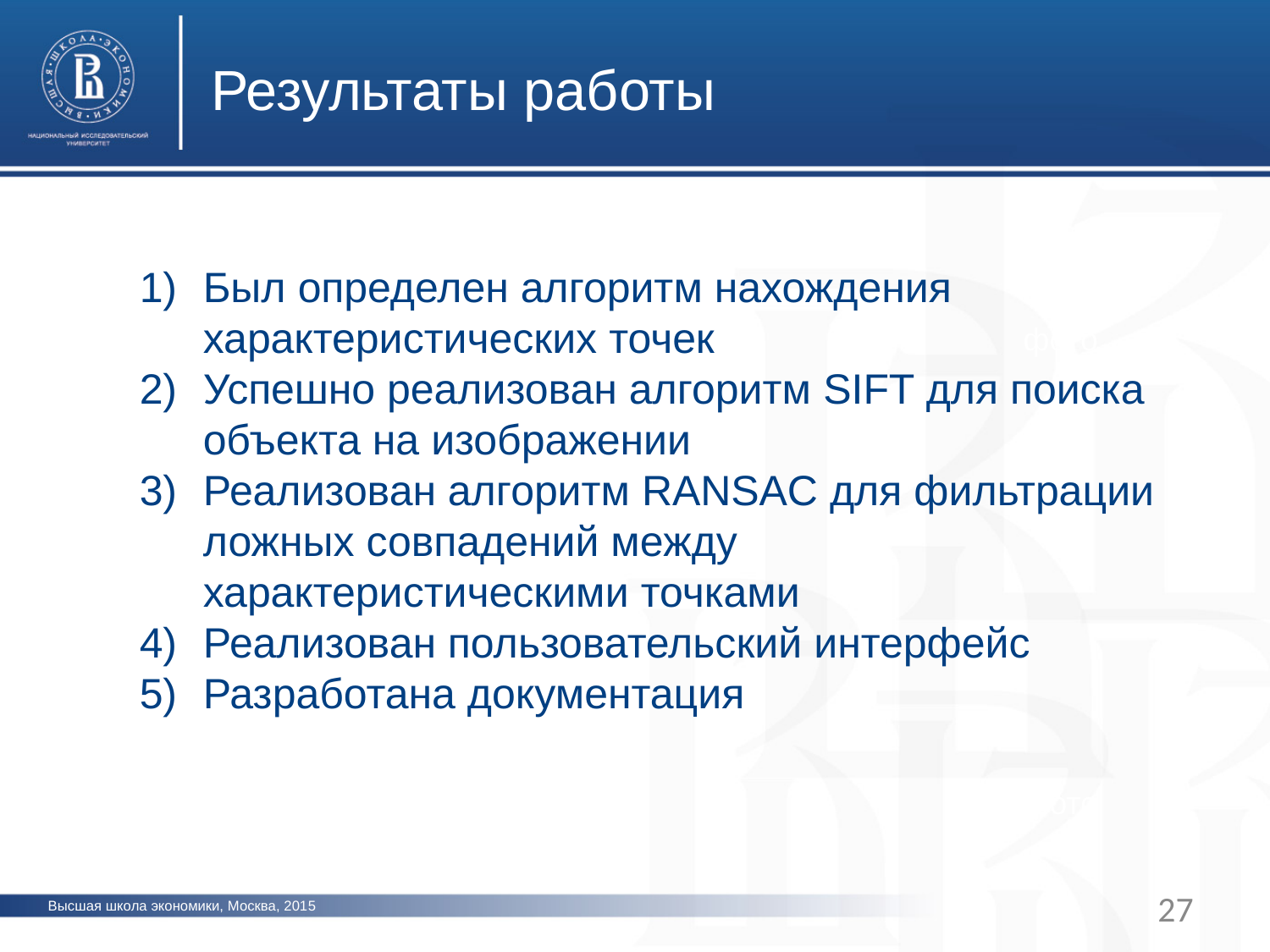

Результаты работы
Был определен алгоритм нахождения характеристических точек
Успешно реализован алгоритм SIFT для поиска объекта на изображении
Реализован алгоритм RANSAC для фильтрации ложных совпадений между характеристическими точками
Реализован пользовательский интерфейс
Разработана документация
фото

фото
27
Высшая школа экономики, Москва, 2015